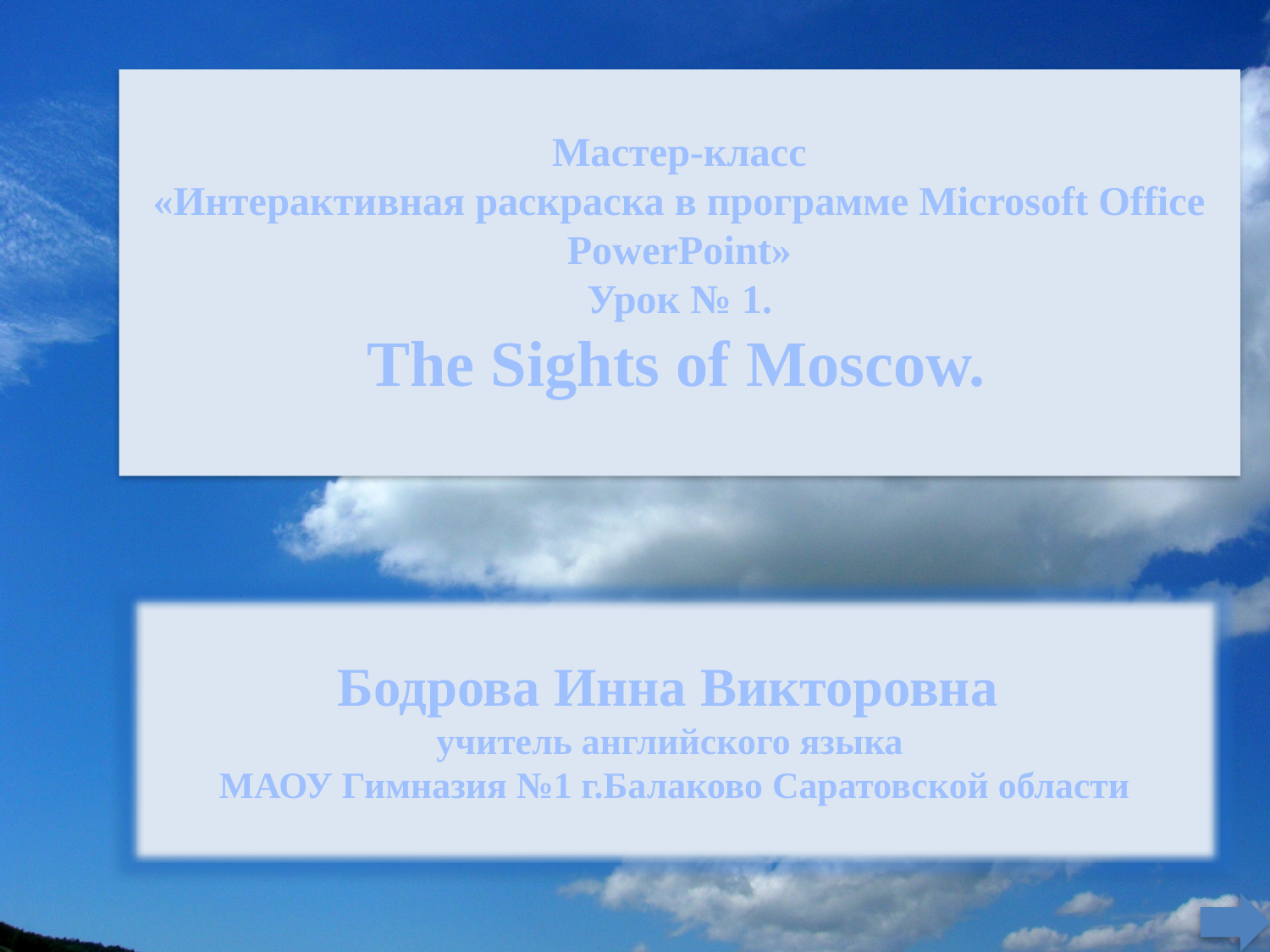

# Мастер-класс «Интерактивная раскраска в программе Microsoft Office PowerPoint» Урок № 1. The Sights of Moscow.
Бодрова Инна Викторовна
учитель английского языка
МАОУ Гимназия №1 г.Балаково Саратовской области